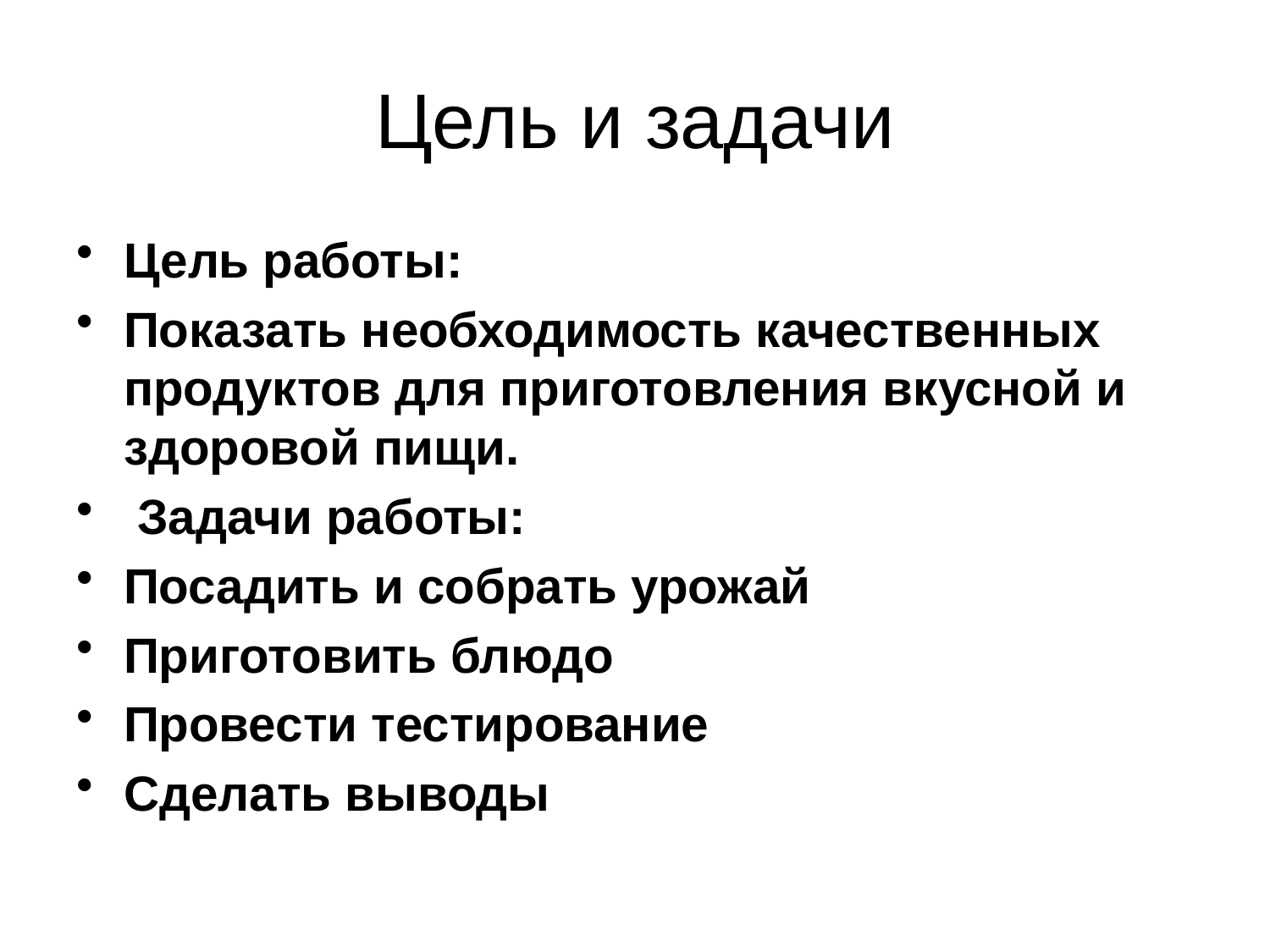

# Цель и задачи
Цель работы:
Показать необходимость качественных продуктов для приготовления вкусной и здоровой пищи.
 Задачи работы:
Посадить и собрать урожай
Приготовить блюдо
Провести тестирование
Сделать выводы